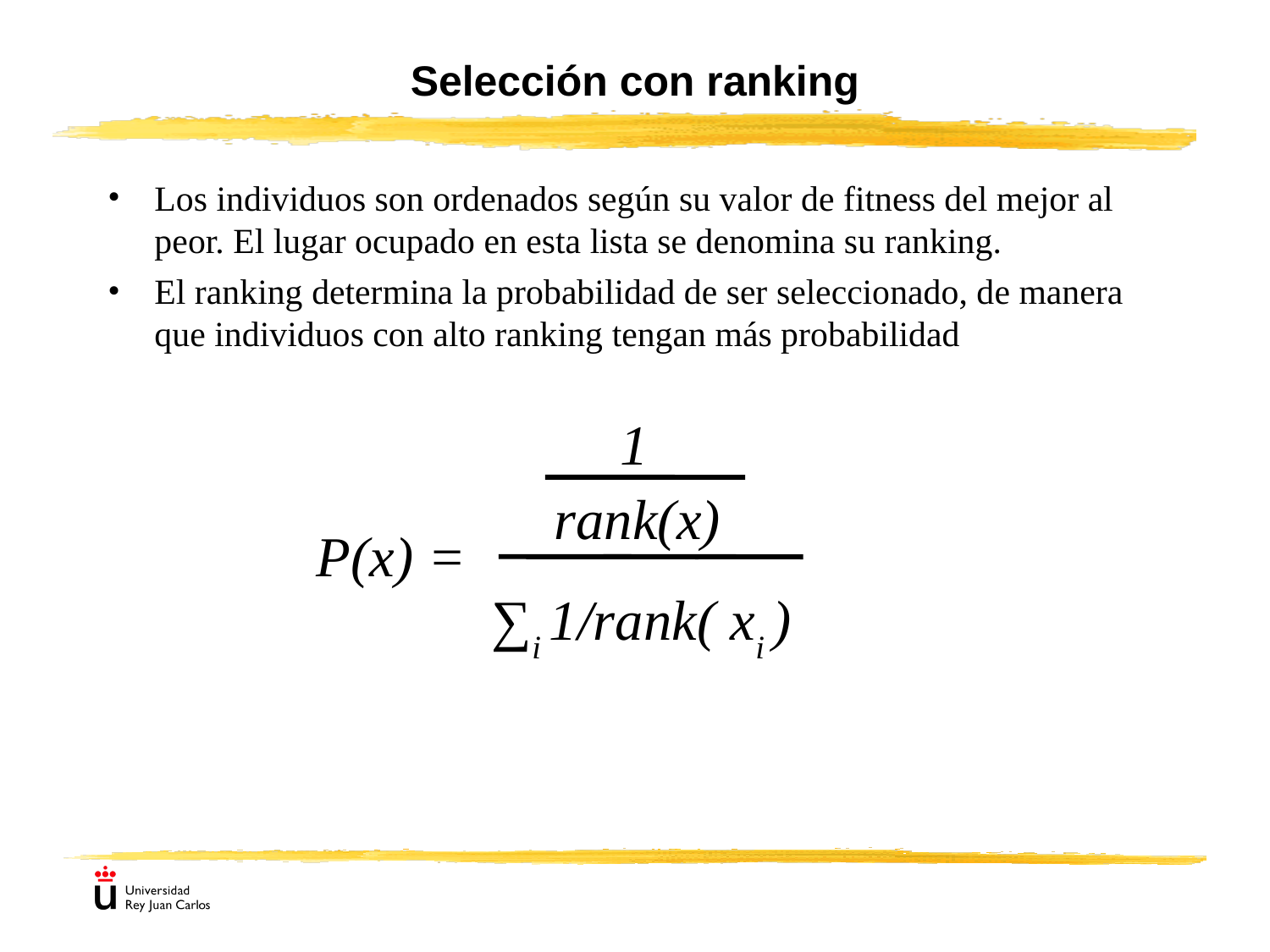

Selección con ranking
Los individuos son ordenados según su valor de fitness del mejor al peor. El lugar ocupado en esta lista se denomina su ranking.
El ranking determina la probabilidad de ser seleccionado, de manera que individuos con alto ranking tengan más probabilidad

1
rank(x)‏

P(x) =

∑i 1/rank( xi )